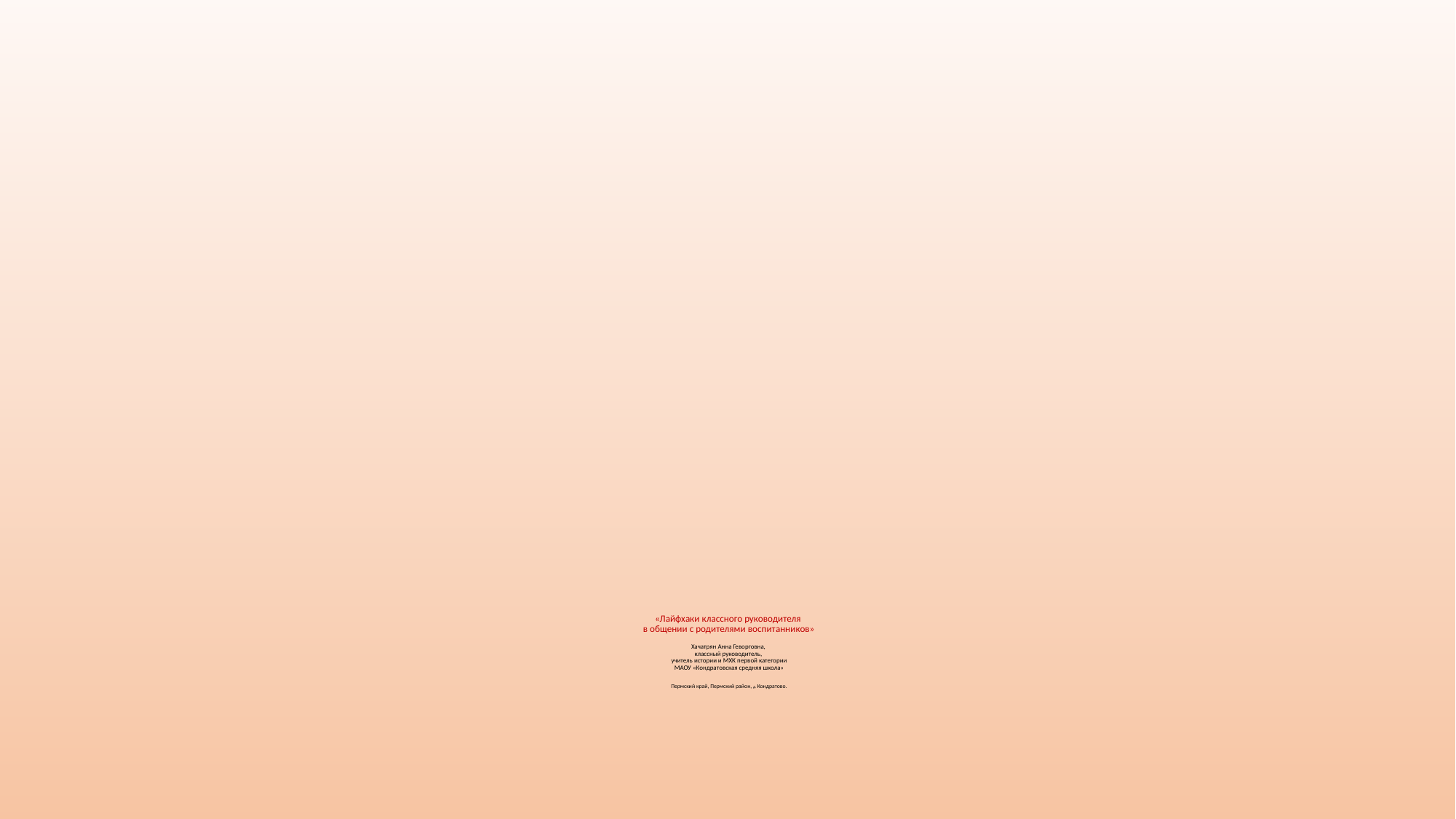

# «Лайфхаки классного руководителя в общении с родителями воспитанников» Хачатрян Анна Геворговна, классный руководитель, учитель истории и МХК первой категории МАОУ «Кондратовская средняя школа» Пермский край, Пермский район, д. Кондратово.